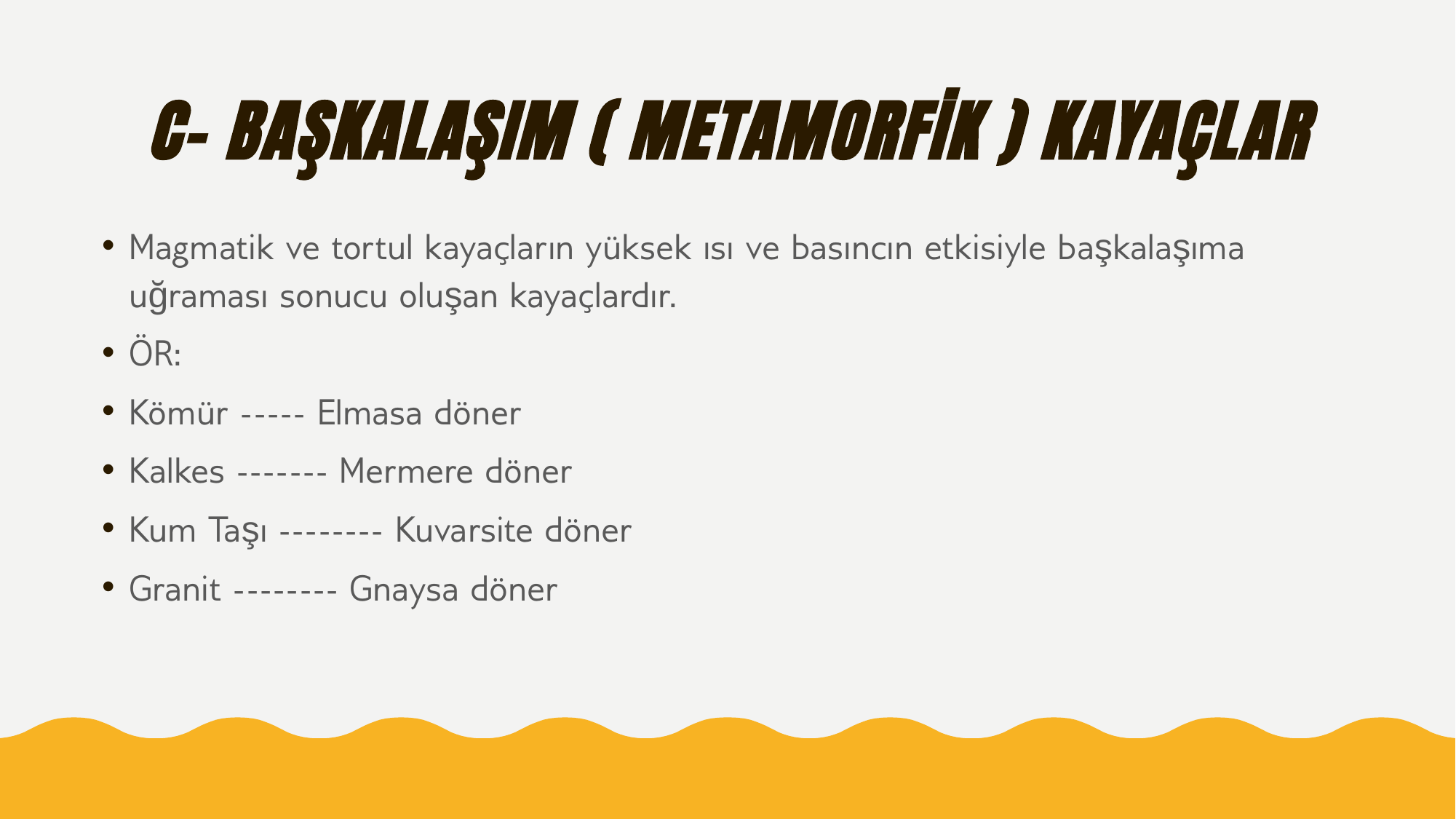

# C- Başkalaşım ( metamorfik ) kayaçlar
Magmatik ve tortul kayaçların yüksek ısı ve basıncın etkisiyle başkalaşıma uğraması sonucu oluşan kayaçlardır.
ÖR:
Kömür ----- Elmasa döner
Kalkes ------- Mermere döner
Kum Taşı -------- Kuvarsite döner
Granit -------- Gnaysa döner